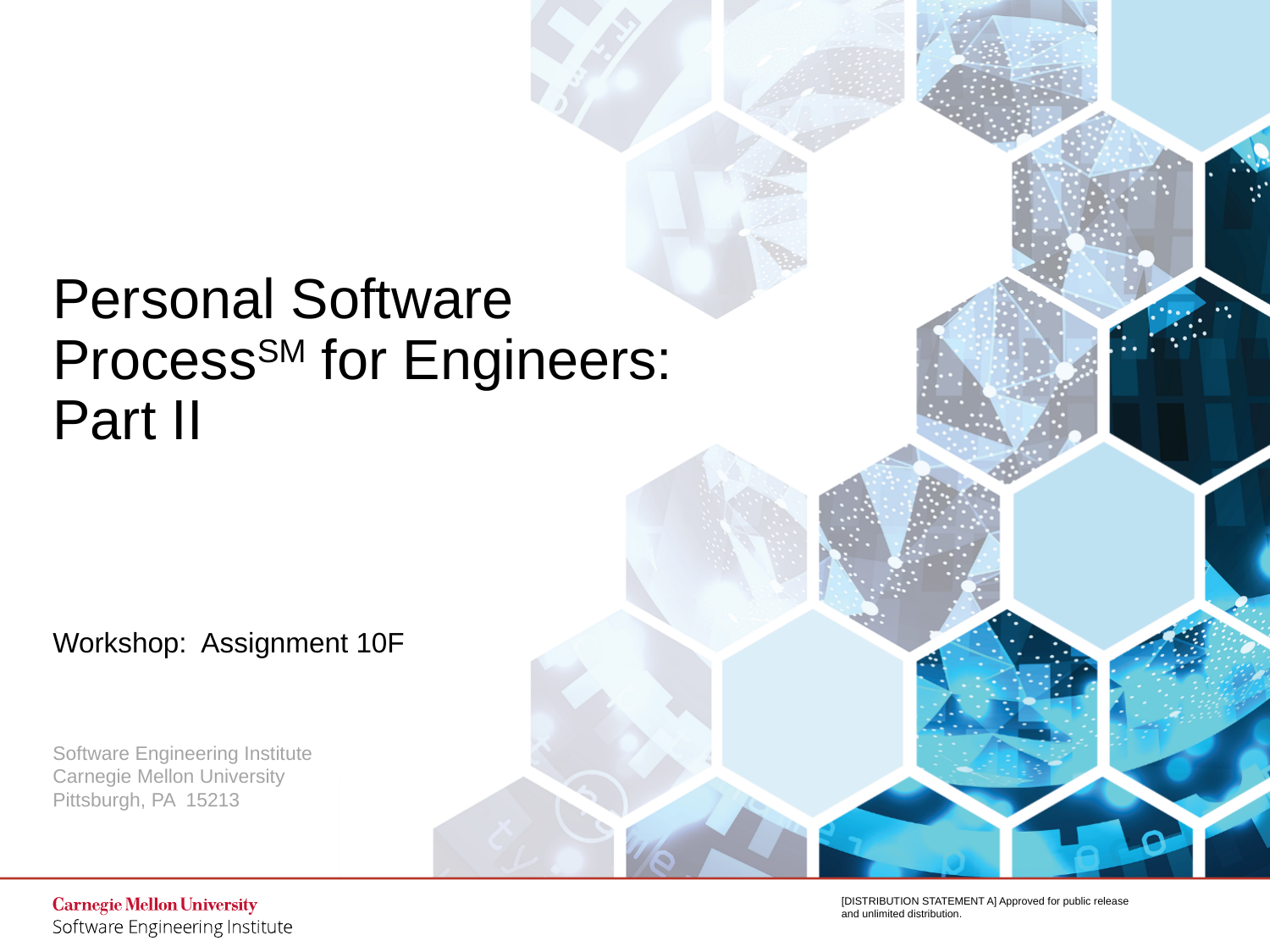

# Personal Software ProcessSM for Engineers: Part II
Workshop:  Assignment 10F